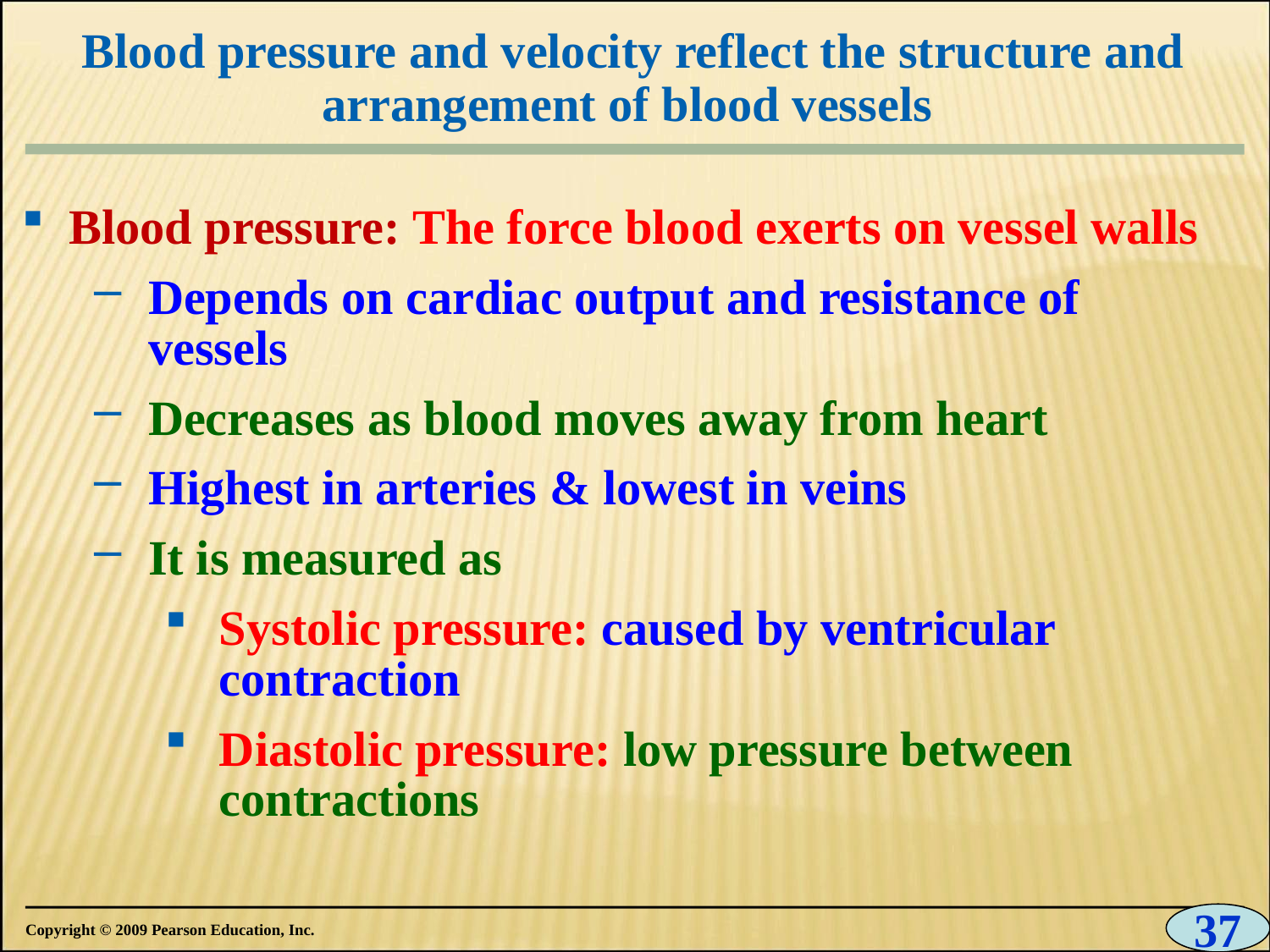

# Blood pressure and velocity reflect the structure and arrangement of blood vessels
0

Blood pressure: The force blood exerts on vessel walls
Depends on cardiac output and resistance of vessels
Decreases as blood moves away from heart
Highest in arteries & lowest in veins
It is measured as
Systolic pressure: caused by ventricular contraction
Diastolic pressure: low pressure between contractions

37

Copyright © 2009 Pearson Education, Inc.